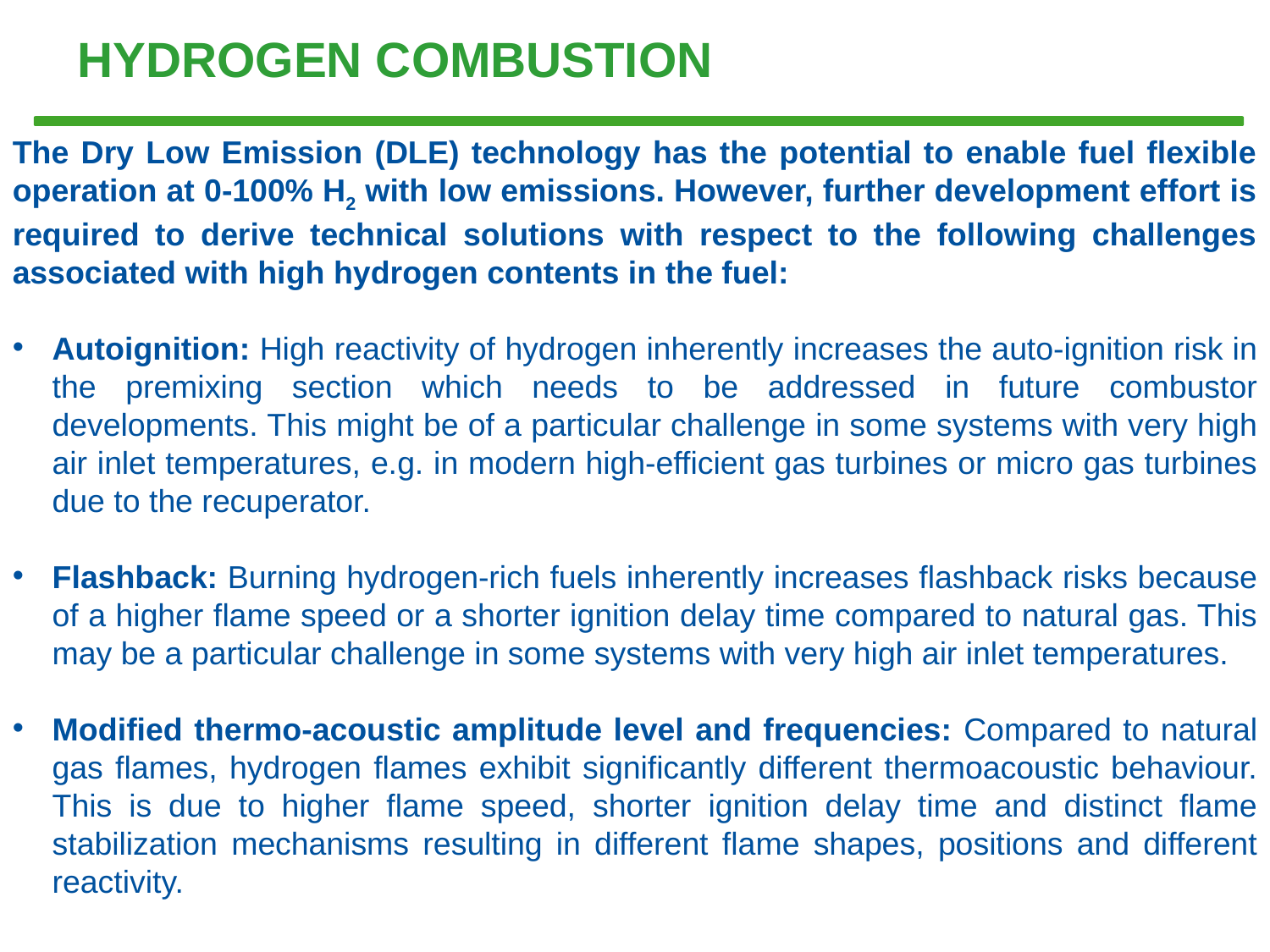

# HYDROGEN COMBUSTION

The Dry Low Emission (DLE) technology has the potential to enable fuel flexible operation at 0-100% H2 with low emissions. However, further development effort is required to derive technical solutions with respect to the following challenges associated with high hydrogen contents in the fuel:

Autoignition: High reactivity of hydrogen inherently increases the auto-ignition risk in the premixing section which needs to be addressed in future combustor developments. This might be of a particular challenge in some systems with very high air inlet temperatures, e.g. in modern high-efficient gas turbines or micro gas turbines due to the recuperator.

Flashback: Burning hydrogen-rich fuels inherently increases flashback risks because of a higher flame speed or a shorter ignition delay time compared to natural gas. This may be a particular challenge in some systems with very high air inlet temperatures.

Modified thermo-acoustic amplitude level and frequencies: Compared to natural gas flames, hydrogen flames exhibit significantly different thermoacoustic behaviour. This is due to higher flame speed, shorter ignition delay time and distinct flame stabilization mechanisms resulting in different flame shapes, positions and different reactivity.
Tema V				                                                              Turbina de hidrógeno